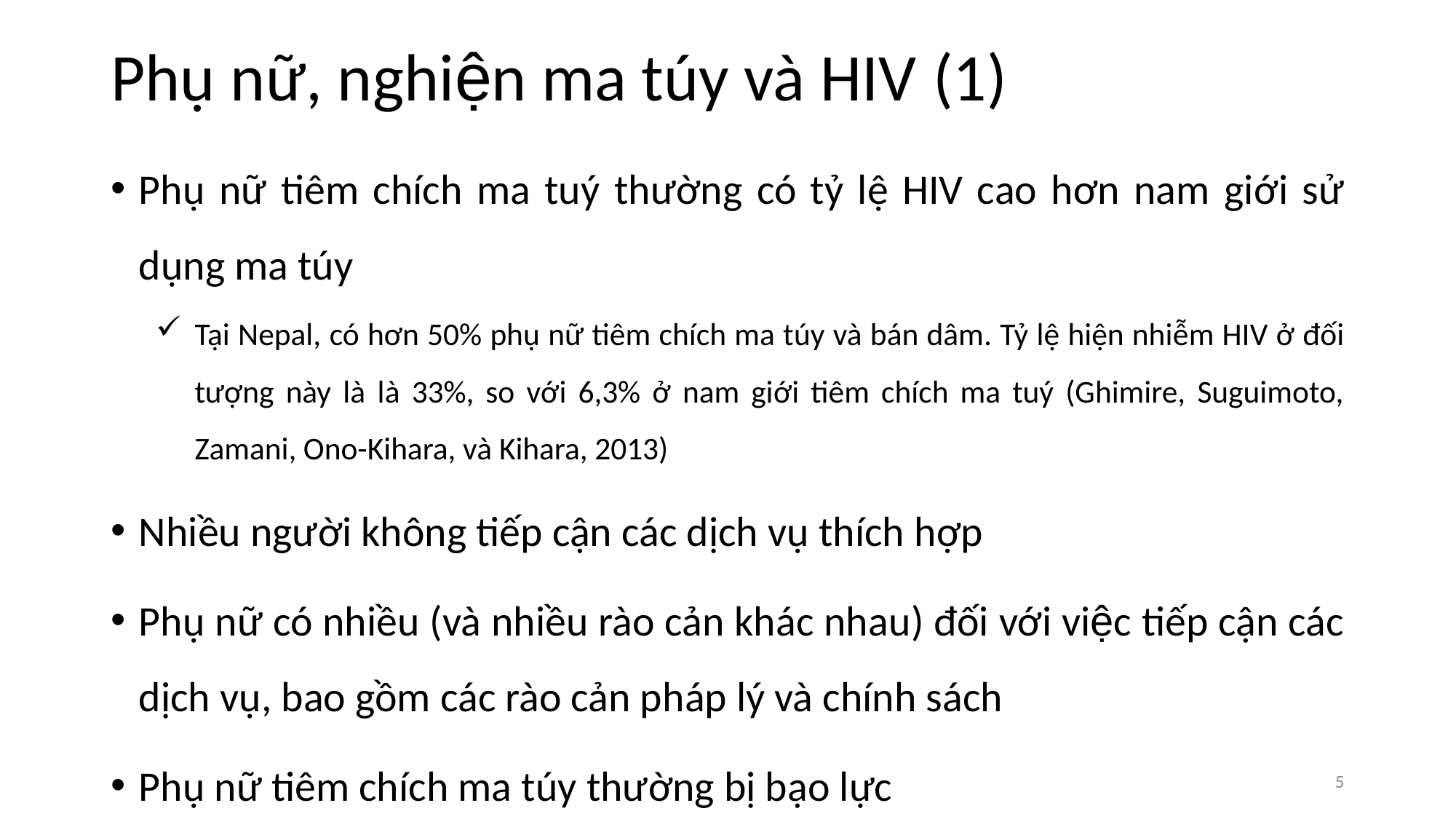

# Phụ nữ, nghiện ma túy và HIV (1)
Phụ nữ tiêm chích ma tuý thường có tỷ lệ HIV cao hơn nam giới sử dụng ma túy
Tại Nepal, có hơn 50% phụ nữ tiêm chích ma túy và bán dâm. Tỷ lệ hiện nhiễm HIV ở đối tượng này là là 33%, so với 6,3% ở nam giới tiêm chích ma tuý (Ghimire, Suguimoto, Zamani, Ono-Kihara, và Kihara, 2013)
Nhiều người không tiếp cận các dịch vụ thích hợp
Phụ nữ có nhiều (và nhiều rào cản khác nhau) đối với việc tiếp cận các dịch vụ, bao gồm các rào cản pháp lý và chính sách
Phụ nữ tiêm chích ma túy thường bị bạo lực
5